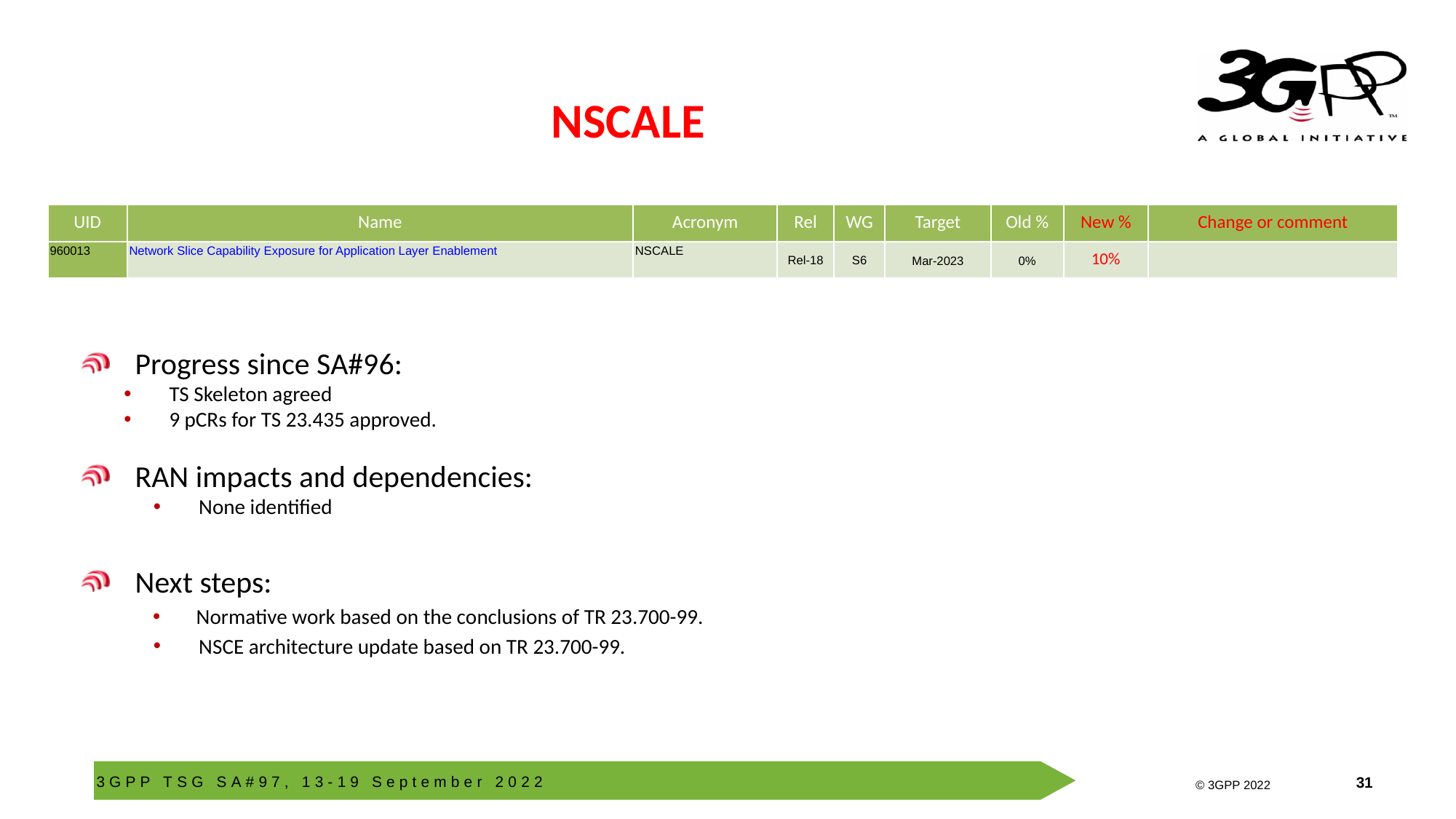

# NSCALE
| UID | Name | Acronym | Rel | WG | Target | Old % | New % | Change or comment |
| --- | --- | --- | --- | --- | --- | --- | --- | --- |
| 960013 | Network Slice Capability Exposure for Application Layer Enablement | NSCALE | Rel-18 | S6 | Mar-2023 | 0% | 10% |  |
Progress since SA#96:
TS Skeleton agreed
9 pCRs for TS 23.435 approved.

RAN impacts and dependencies:
None identified

Next steps:
Normative work based on the conclusions of TR 23.700-99.
NSCE architecture update based on TR 23.700-99.